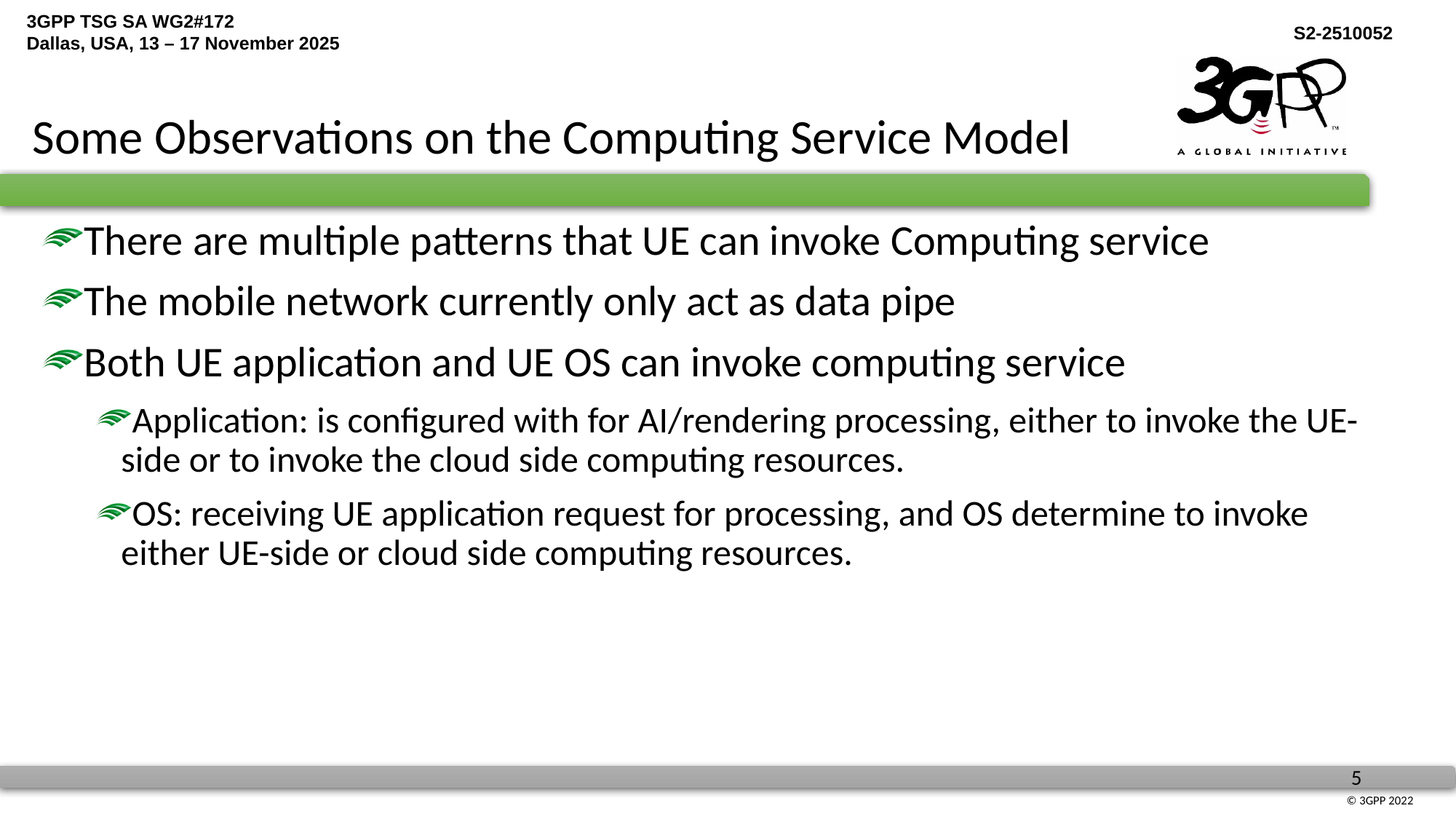

# Some Observations on the Computing Service Model
There are multiple patterns that UE can invoke Computing service
The mobile network currently only act as data pipe
Both UE application and UE OS can invoke computing service
Application: is configured with for AI/rendering processing, either to invoke the UE-side or to invoke the cloud side computing resources.
OS: receiving UE application request for processing, and OS determine to invoke either UE-side or cloud side computing resources.